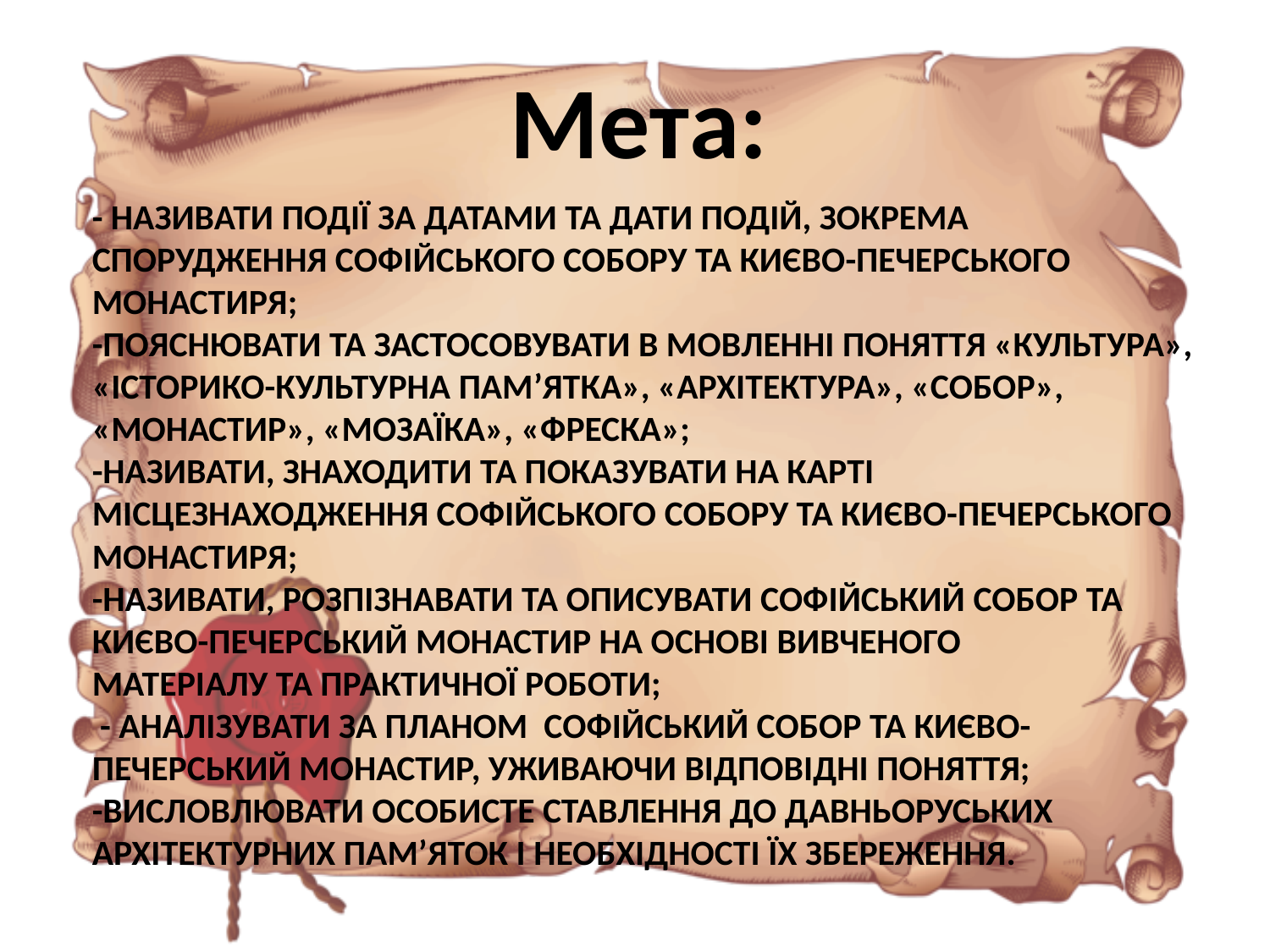

Мета:
# - називати події за датами та дати подій, зокрема спорудження Софійського собору та Києво-Печерського монастиря; -пояснювати та застосовувати в мовленні поняття «культура», «історико-культурна пам’ятка», «архітектура», «собор», «монастир», «мозаїка», «фреска»; -називати, знаходити та показувати на карті місцезнаходження Софійського собору та Києво-Печерського монастиря; -називати, розпізнавати та описувати Софійський собор та Києво-Печерський монастир на основі вивченого                      матеріалу та практичної роботи; - аналізувати за планом  Софійський собор та Києво-Печерський монастир, уживаючи відповідні поняття; -висловлювати особисте ставлення до давньоруських архітектурних пам’яток і необхідності їх збереження.